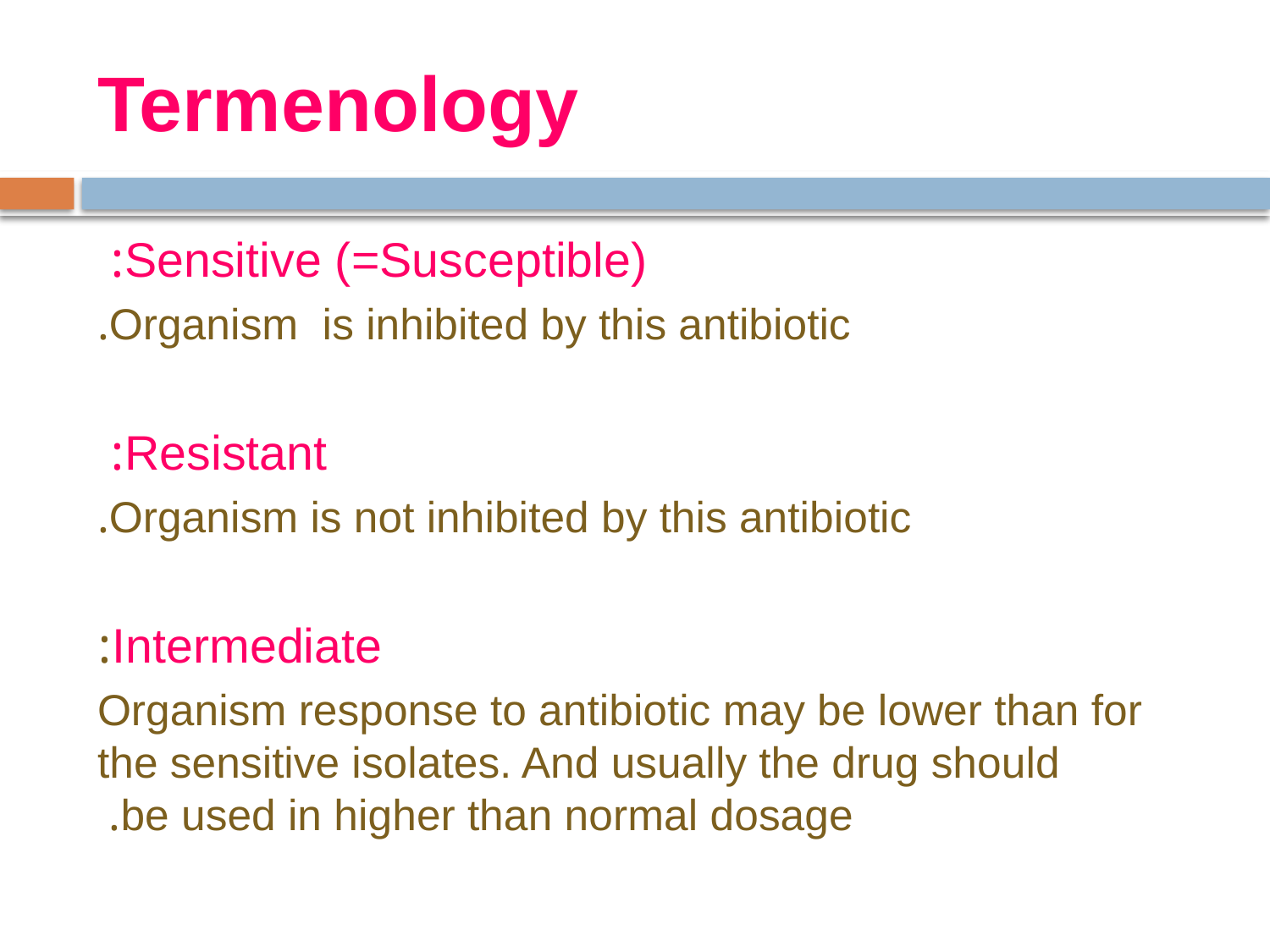

# Termenology
Sensitive (=Susceptible):
Organism  is inhibited by this antibiotic.

Resistant:
Organism is not inhibited by this antibiotic.

Intermediate:
Organism response to antibiotic may be lower than for the sensitive isolates. And usually the drug should be used in higher than normal dosage.